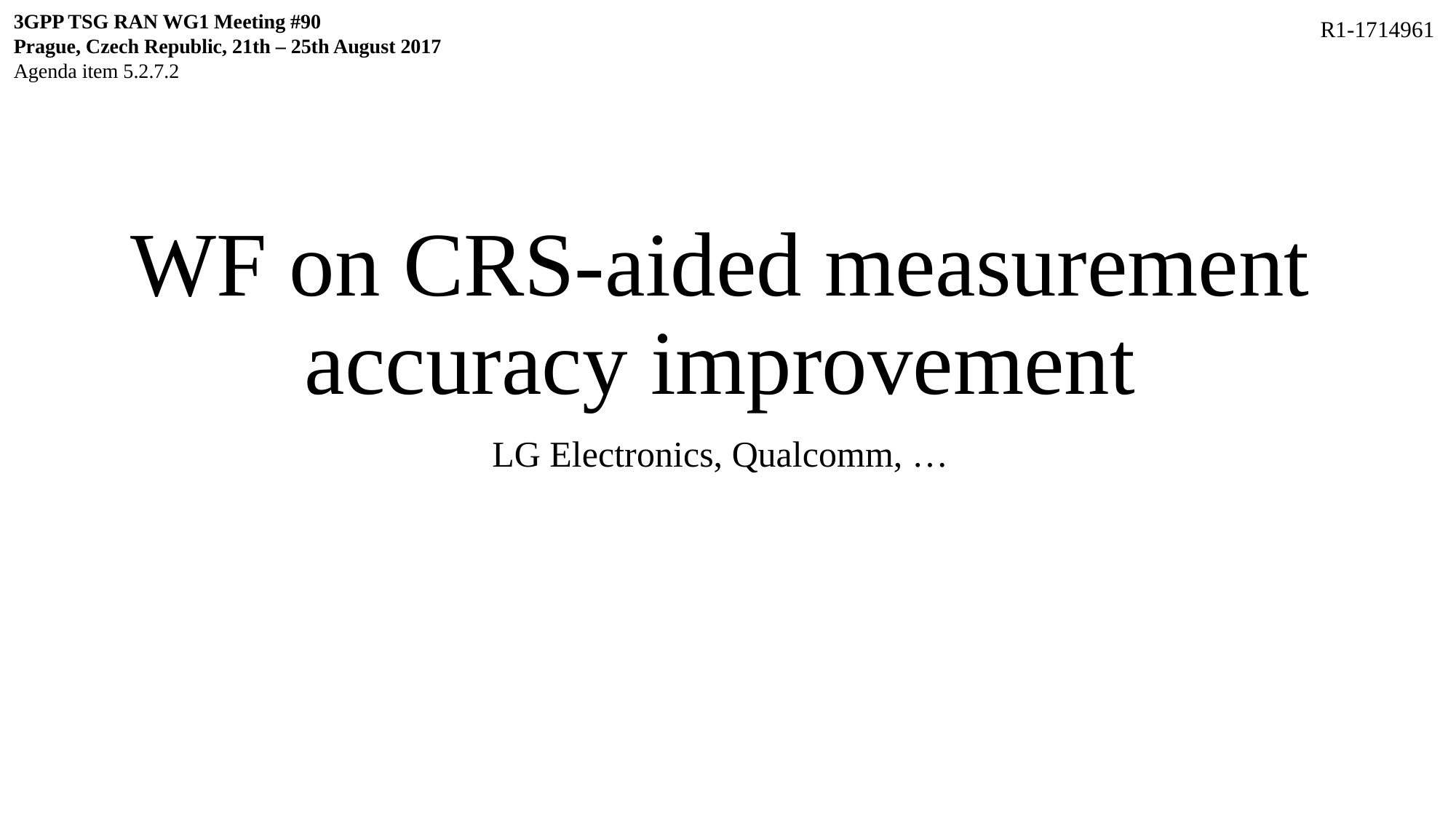

3GPP TSG RAN WG1 Meeting #90
Prague, Czech Republic, 21th – 25th August 2017
Agenda item 5.2.7.2
R1-1714961
# WF on CRS-aided measurement accuracy improvement
LG Electronics, Qualcomm, …